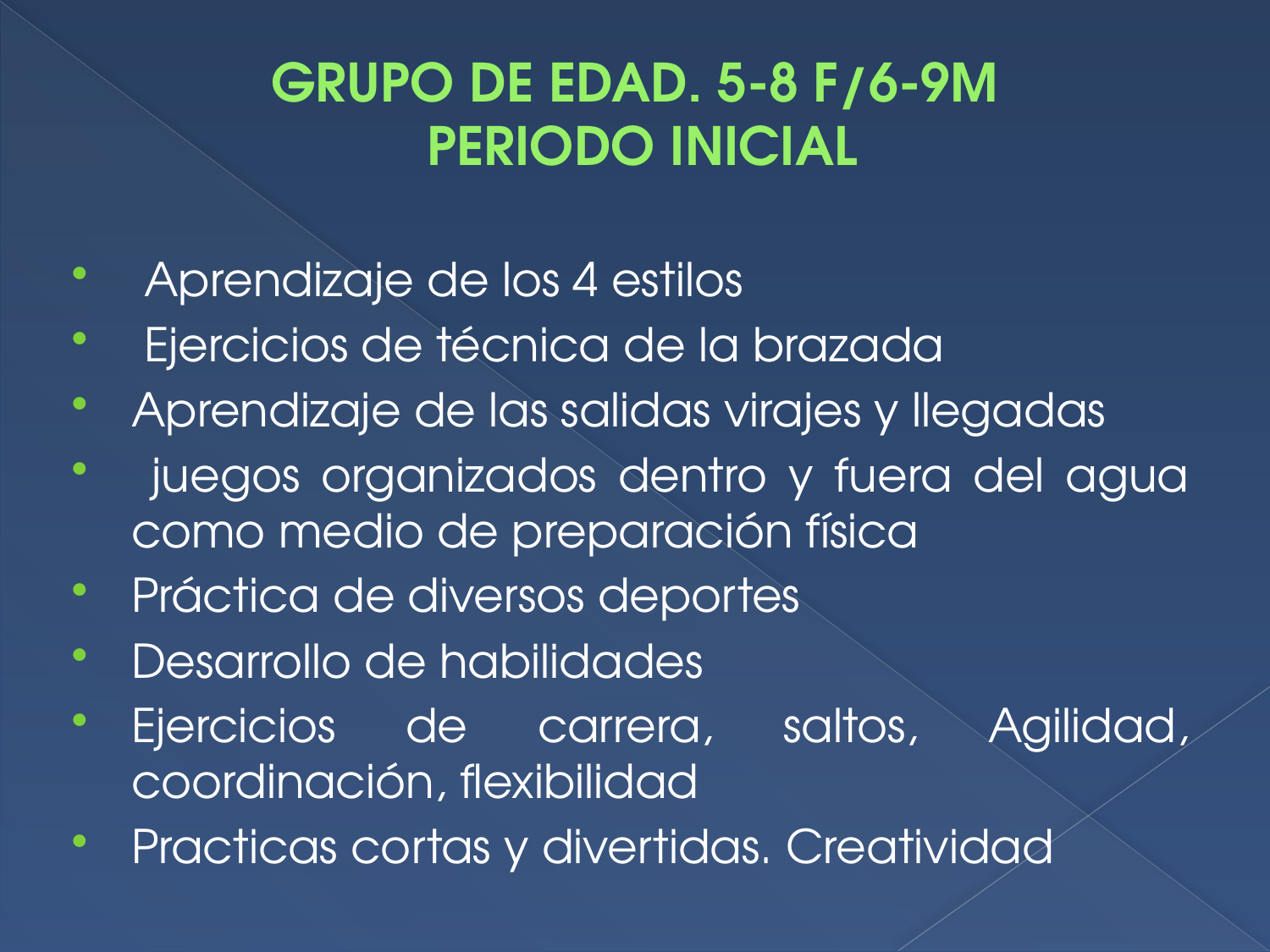

# GRUPO DE EDAD. 5-8 F/6-9M PERIODO INICIAL

 Aprendizaje de los 4 estilos
 Ejercicios de técnica de la brazada
Aprendizaje de las salidas virajes y llegadas
 juegos organizados dentro y fuera del agua como medio de preparación física
Práctica de diversos deportes
Desarrollo de habilidades
Ejercicios de carrera, saltos, Agilidad, coordinación, flexibilidad
Practicas cortas y divertidas. Creatividad